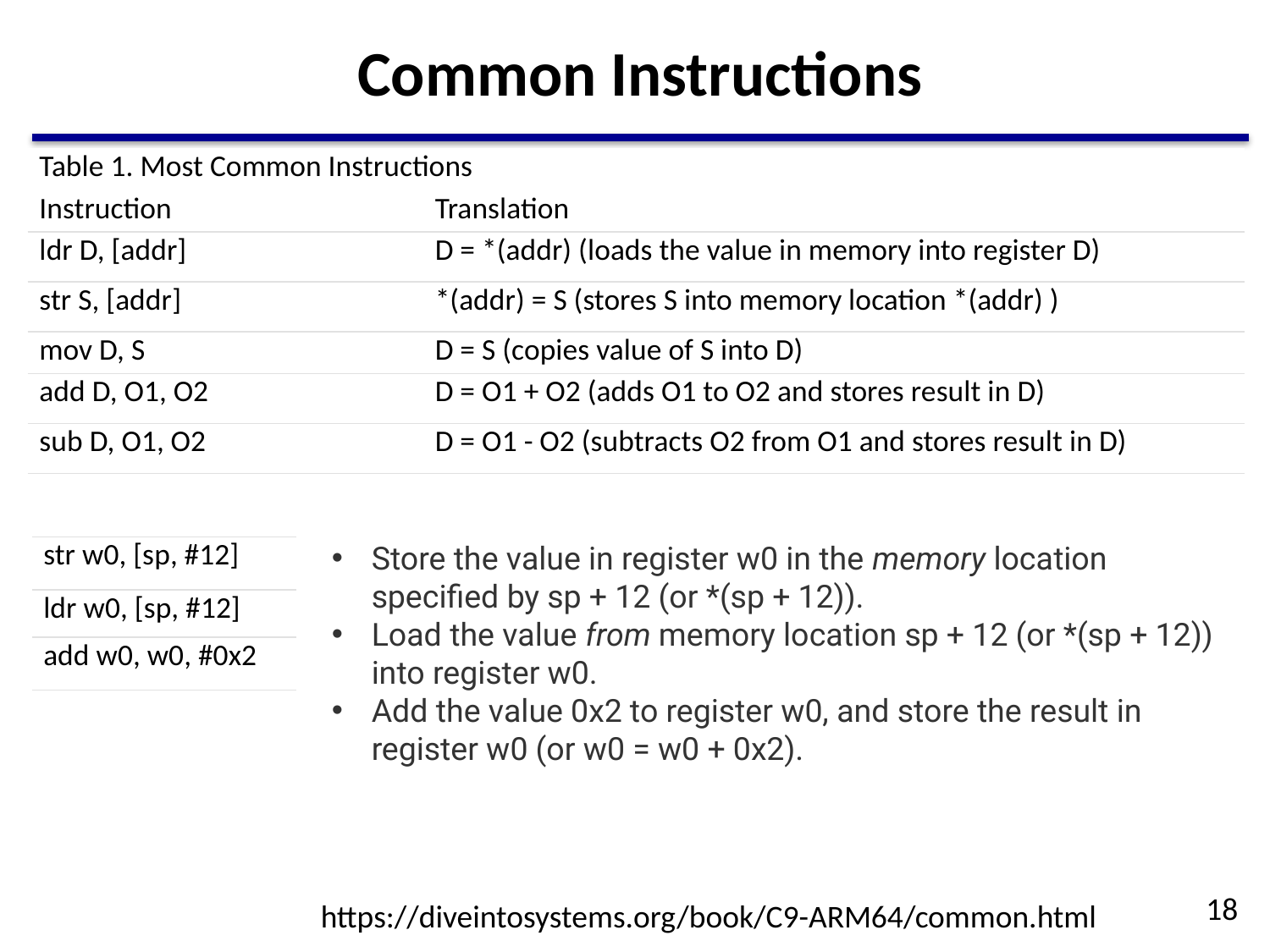

# Common Instructions
| Table 1. Most Common Instructions |  |
| --- | --- |
| Instruction | Translation |
| ldr D, [addr] | D = \*(addr) (loads the value in memory into register D) |
| str S, [addr] | \*(addr) = S (stores S into memory location \*(addr) ) |
| mov D, S | D = S (copies value of S into D) |
| add D, O1, O2 | D = O1 + O2 (adds O1 to O2 and stores result in D) |
| sub D, O1, O2 | D = O1 - O2 (subtracts O2 from O1 and stores result in D) |
Store the value in register w0 in the memory location specified by sp + 12 (or *(sp + 12)).
Load the value from memory location sp + 12 (or *(sp + 12)) into register w0.
Add the value 0x2 to register w0, and store the result in register w0 (or w0 = w0 + 0x2).
| str w0, [sp, #12] |
| --- |
| ldr w0, [sp, #12] |
| add w0, w0, #0x2 |
18
https://diveintosystems.org/book/C9-ARM64/common.html